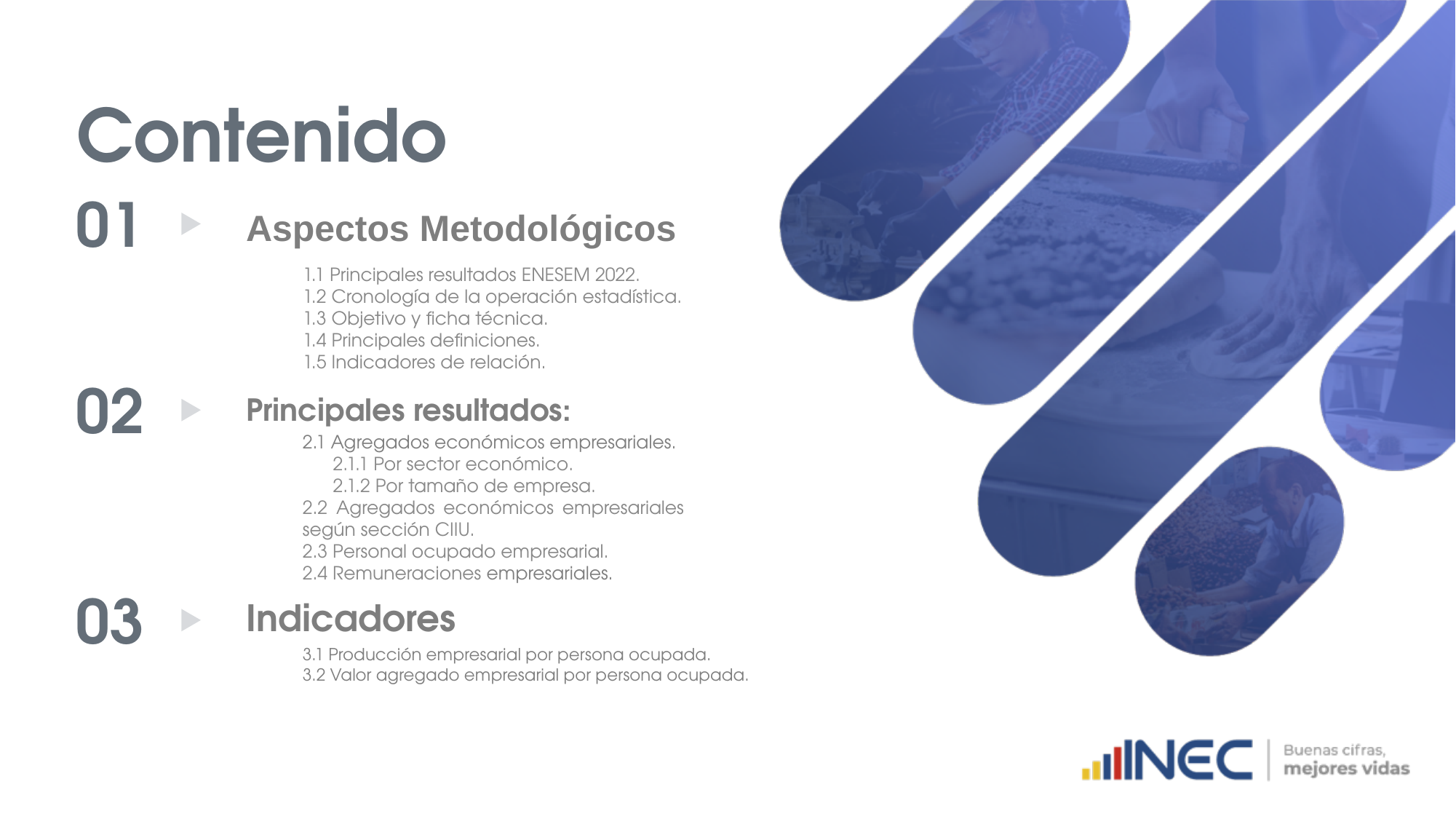

# Contenido
01
Aspectos Metodológicos

1.1 Principales resultados ENESEM 2022.
1.2 Cronología de la operación estadística.
1.3 Objetivo y ficha técnica.
1.4 Principales definiciones.
1.5 Indicadores de relación.
02
Principales resultados:

2.1 Agregados económicos empresariales.
      2.1.1 Por sector económico.
      2.1.2 Por tamaño de empresa.
2.2 Agregados económicos empresariales según sección CIIU.
2.3 Personal ocupado empresarial.
2.4 Remuneraciones empresariales.
03
Indicadores

3.1 Producción empresarial por persona ocupada.
3.2 Valor agregado empresarial por persona ocupada.